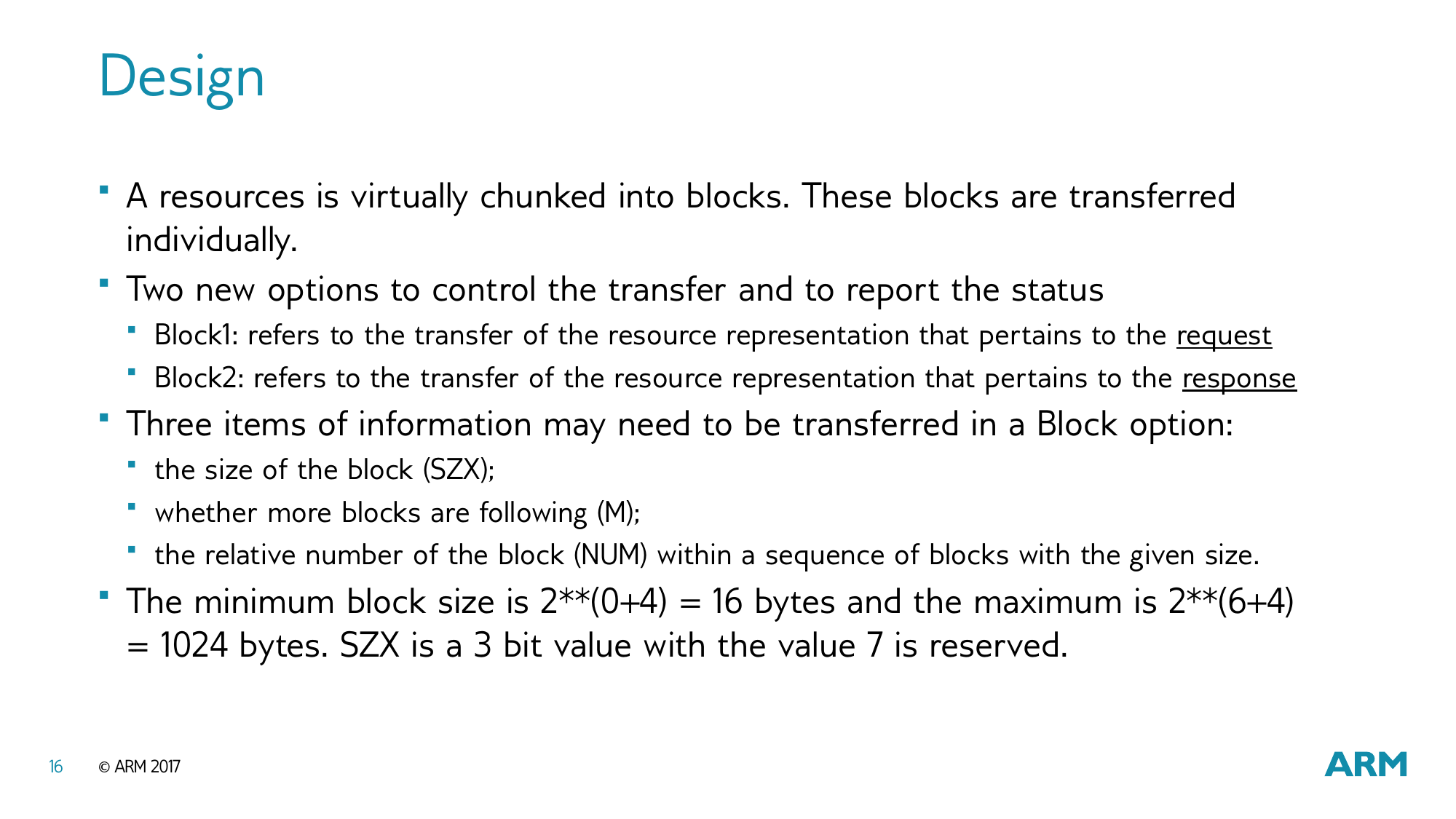

# Design
A resources is virtually chunked into blocks. These blocks are transferred individually.
Two new options to control the transfer and to report the status
Block1: refers to the transfer of the resource representation that pertains to the request
Block2: refers to the transfer of the resource representation that pertains to the response
Three items of information may need to be transferred in a Block option:
the size of the block (SZX);
whether more blocks are following (M);
the relative number of the block (NUM) within a sequence of blocks with the given size.
The minimum block size is 2**(0+4) = 16 bytes and the maximum is 2**(6+4) = 1024 bytes. SZX is a 3 bit value with the value 7 is reserved.